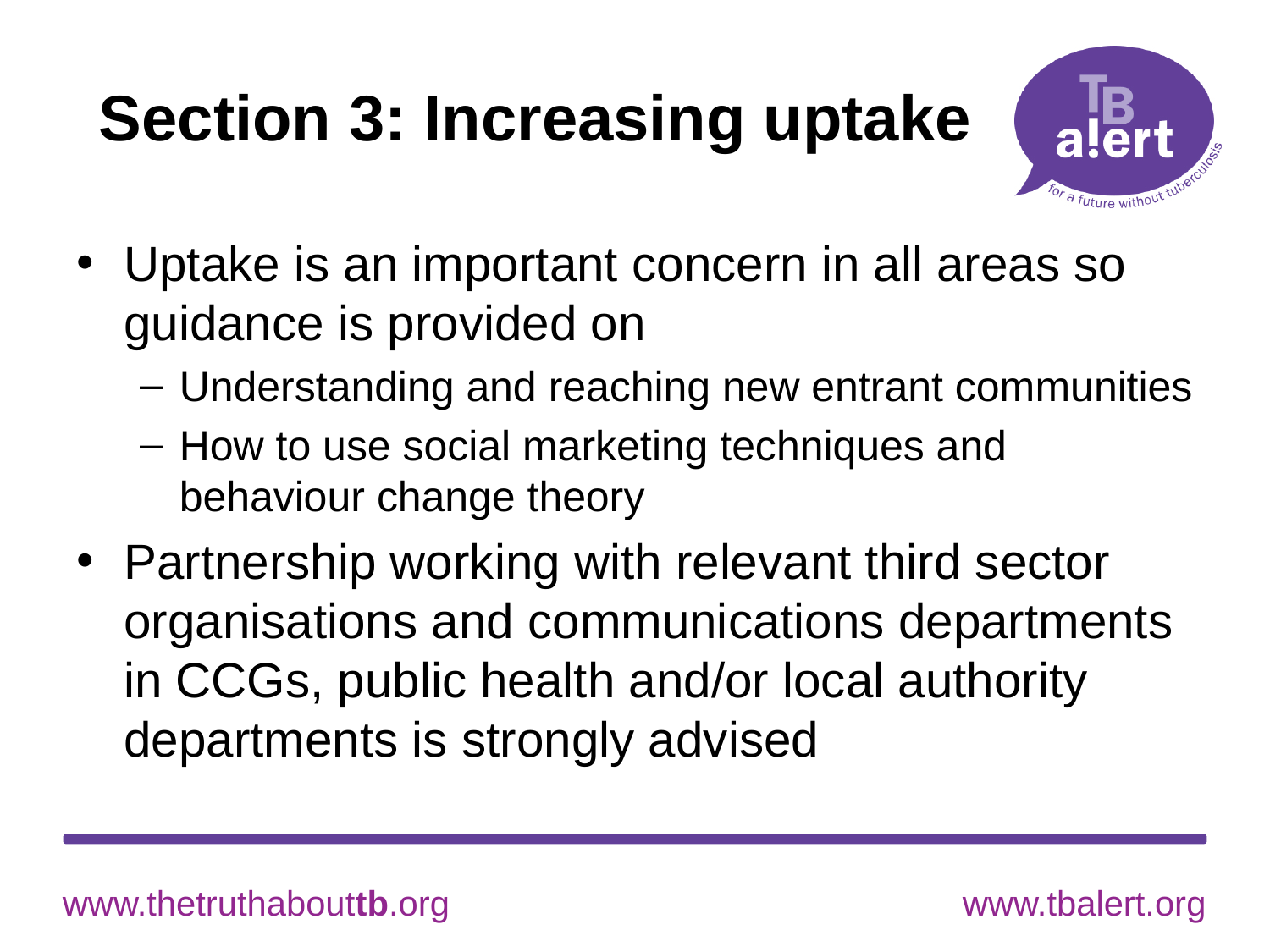

# Section 3: Increasing uptake
Uptake is an important concern in all areas so guidance is provided on
Understanding and reaching new entrant communities
How to use social marketing techniques and behaviour change theory
Partnership working with relevant third sector organisations and communications departments in CCGs, public health and/or local authority departments is strongly advised